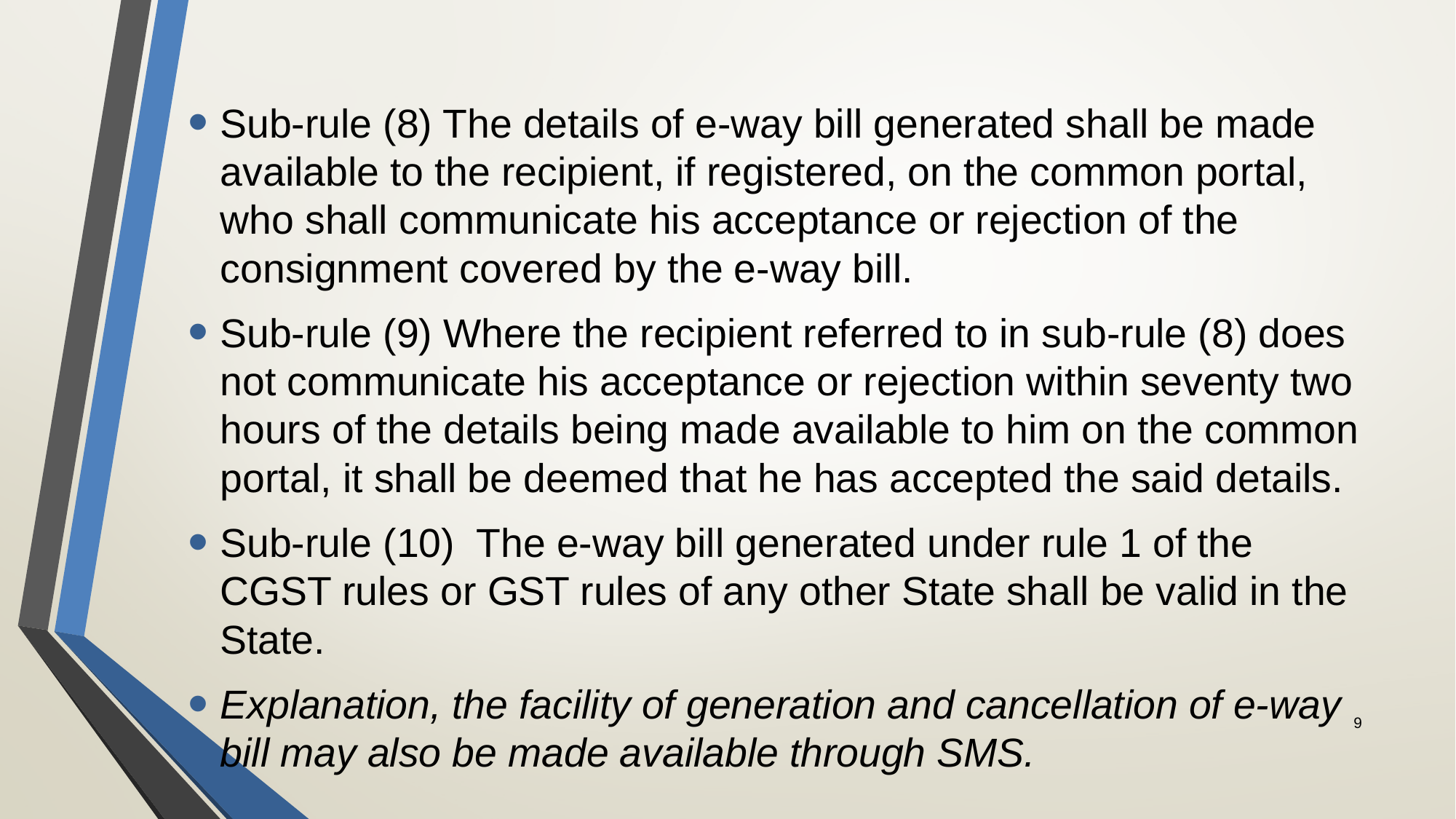

#
Sub-rule (8) The details of e-way bill generated shall be made available to the recipient, if registered, on the common portal, who shall communicate his acceptance or rejection of the consignment covered by the e-way bill.
Sub-rule (9) Where the recipient referred to in sub-rule (8) does not communicate his acceptance or rejection within seventy two hours of the details being made available to him on the common portal, it shall be deemed that he has accepted the said details.
Sub-rule (10)  The e-way bill generated under rule 1 of the CGST rules or GST rules of any other State shall be valid in the State.
Explanation, the facility of generation and cancellation of e-way bill may also be made available through SMS.
9